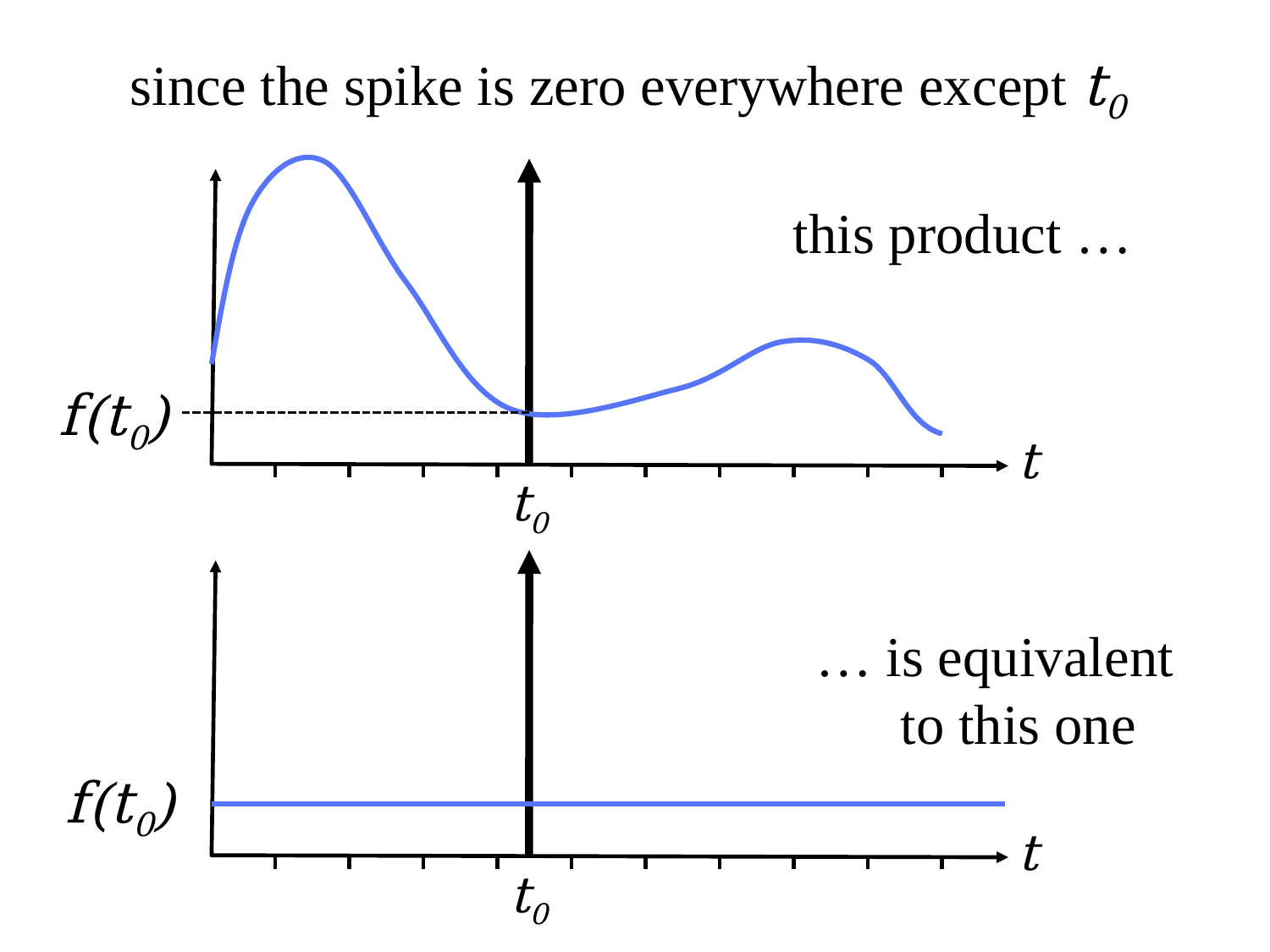

since the spike is zero everywhere except t0

this product …
f(t0)
t
t0

… is equivalent to this one
f(t0)
t
t0